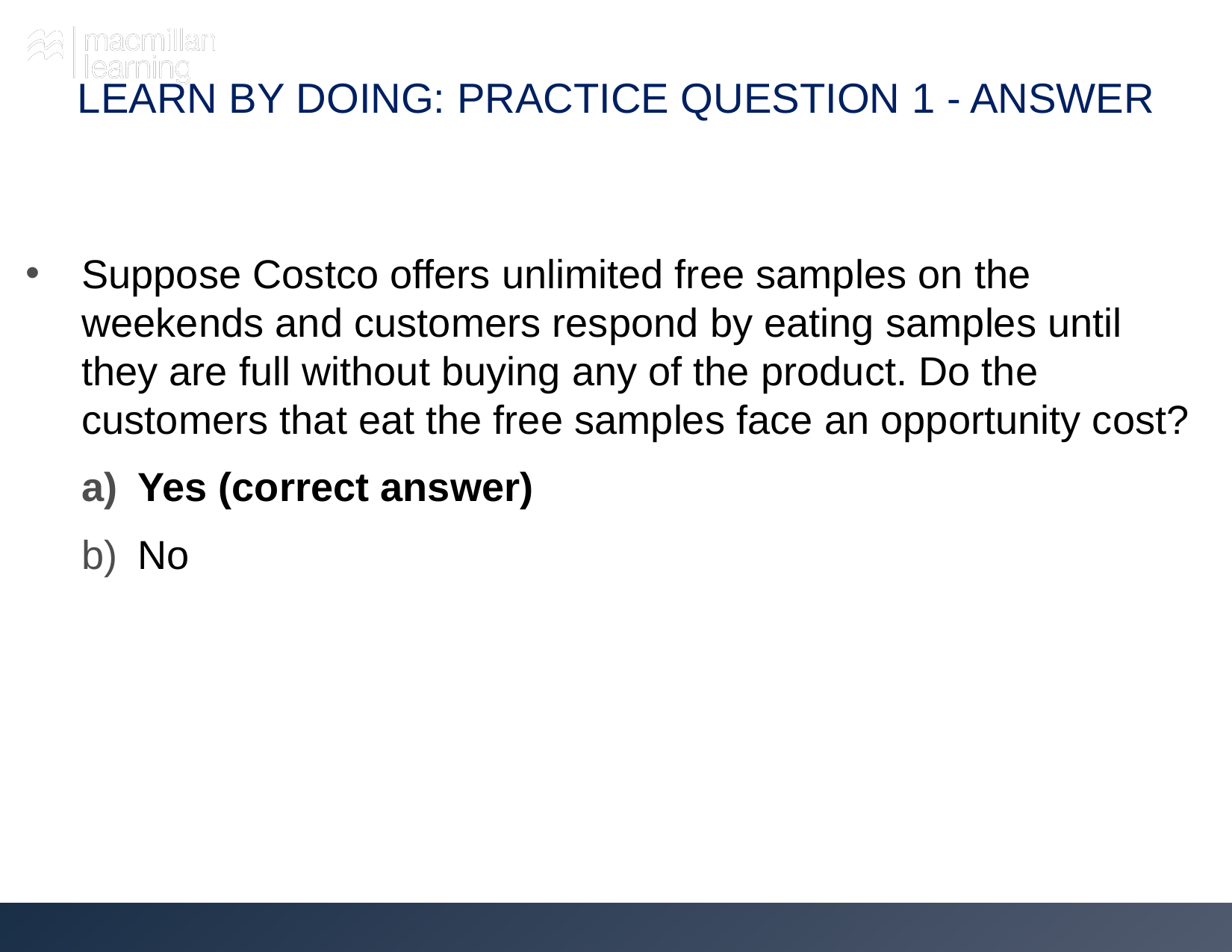

# LEARN BY DOING: PRACTICE QUESTION 1 - ANSWER
Suppose Costco offers unlimited free samples on the weekends and customers respond by eating samples until they are full without buying any of the product. Do the customers that eat the free samples face an opportunity cost?
Yes (correct answer)
No